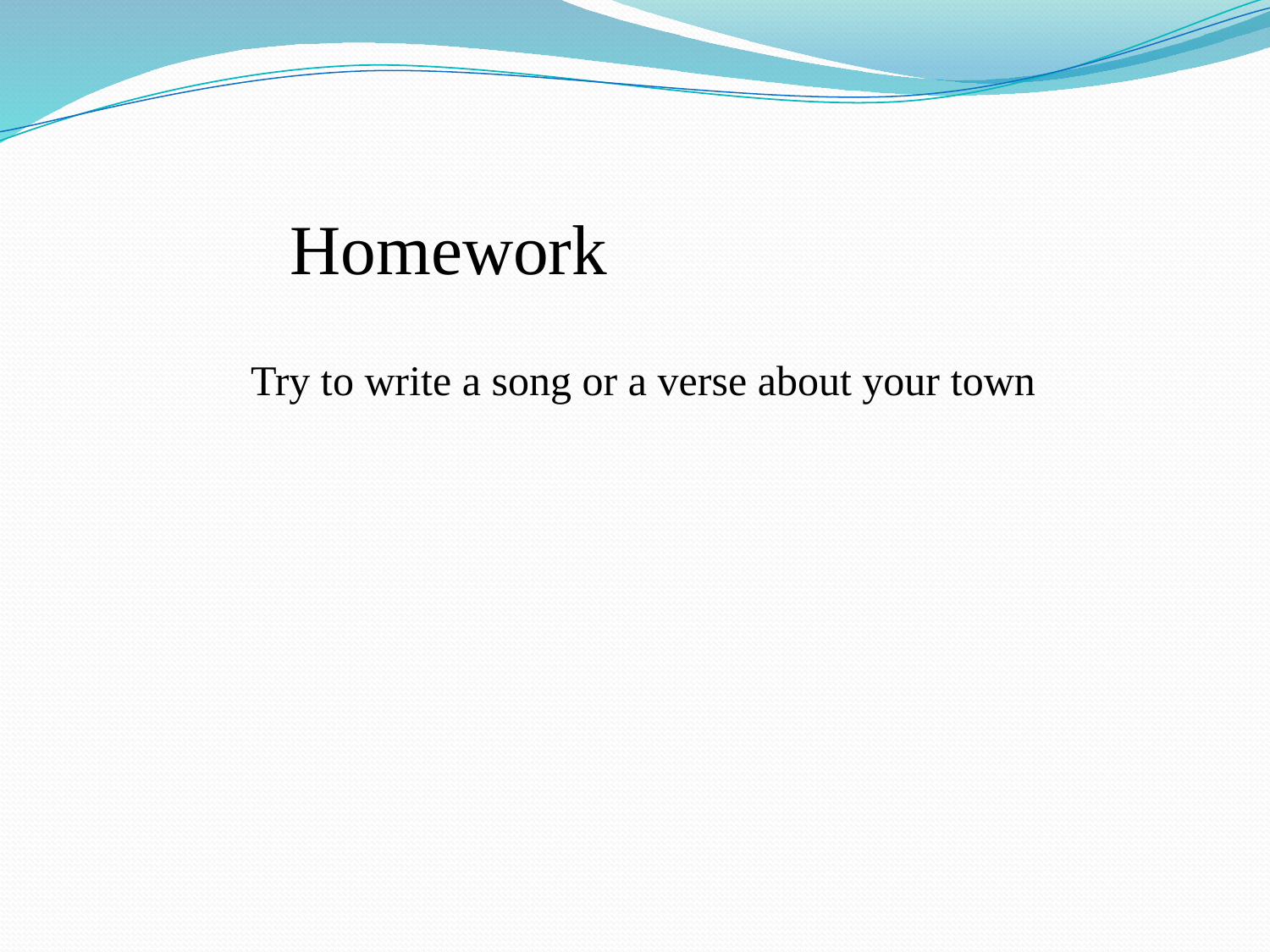

Homework
Try to write a song or a verse about your town